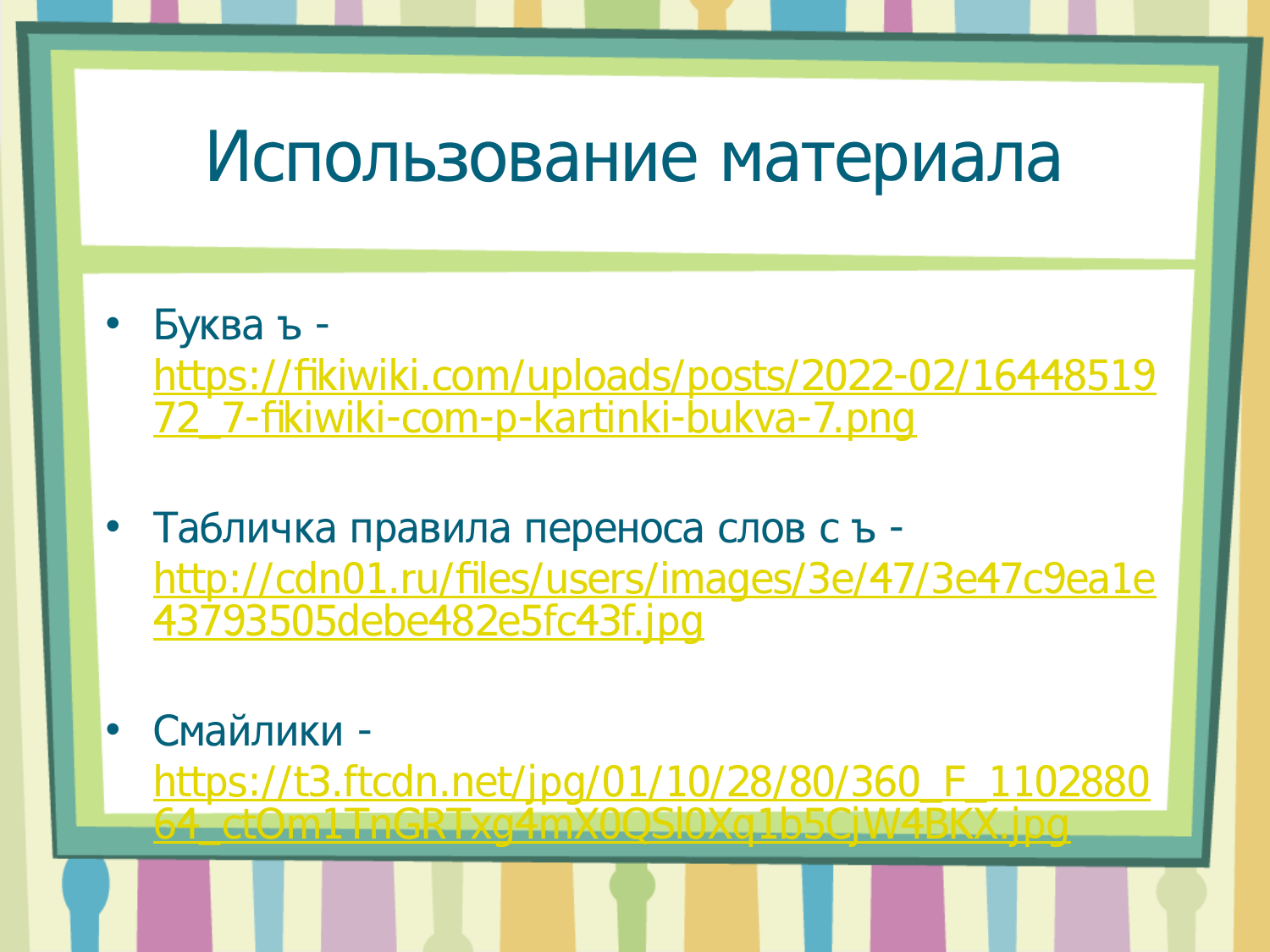

# Использование материала
Буква ъ - https://fikiwiki.com/uploads/posts/2022-02/1644851972_7-fikiwiki-com-p-kartinki-bukva-7.png
Табличка правила переноса слов с ъ - http://cdn01.ru/files/users/images/3e/47/3e47c9ea1e43793505debe482e5fc43f.jpg
Смайлики - https://t3.ftcdn.net/jpg/01/10/28/80/360_F_110288064_ctOm1TnGRTxg4mX0QSl0Xq1b5CjW4BKX.jpg